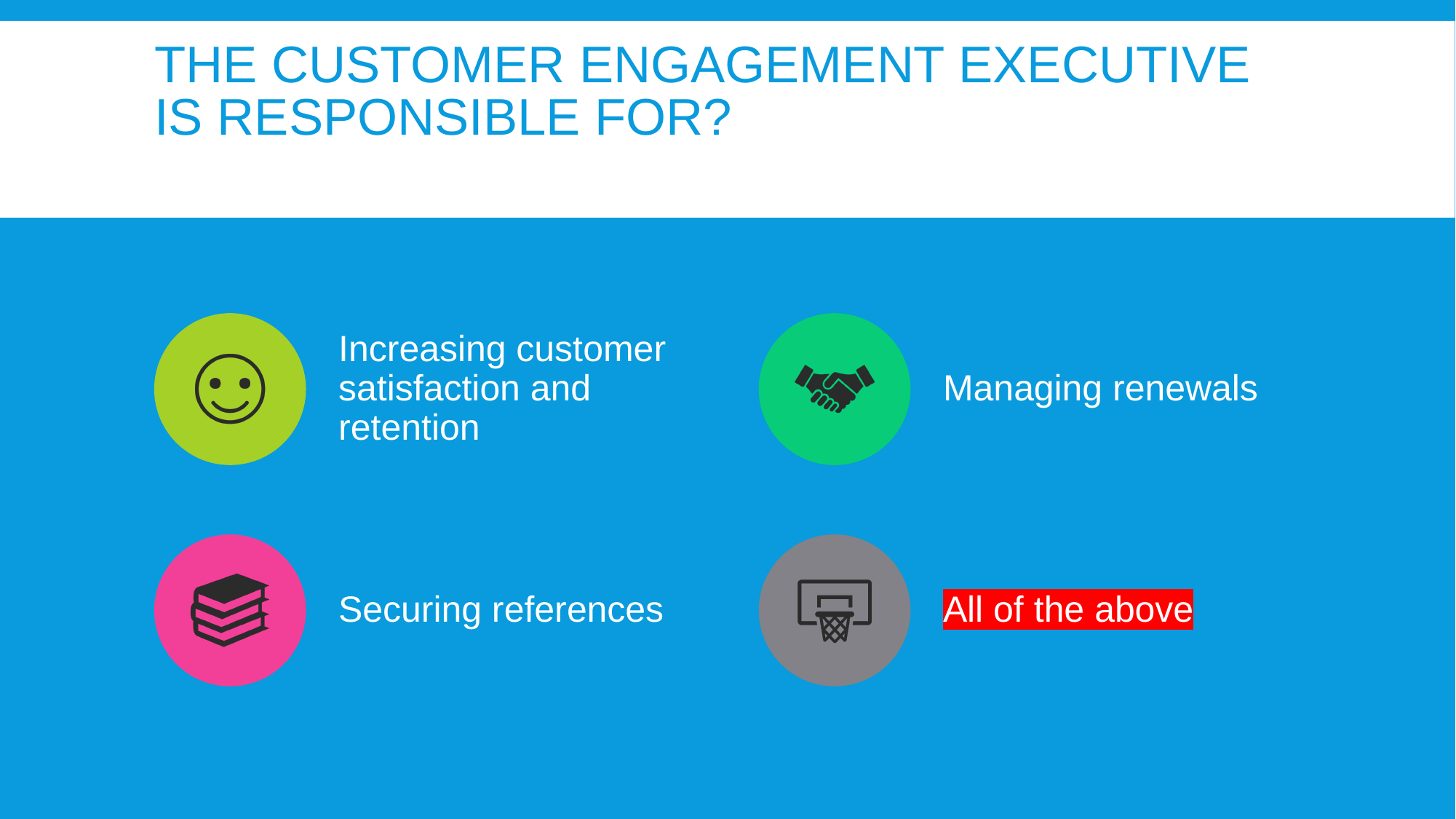

# The Customer Engagement Executive is responsible for?
Increasing customer satisfaction and retention
Managing renewals
Securing references
All of the above